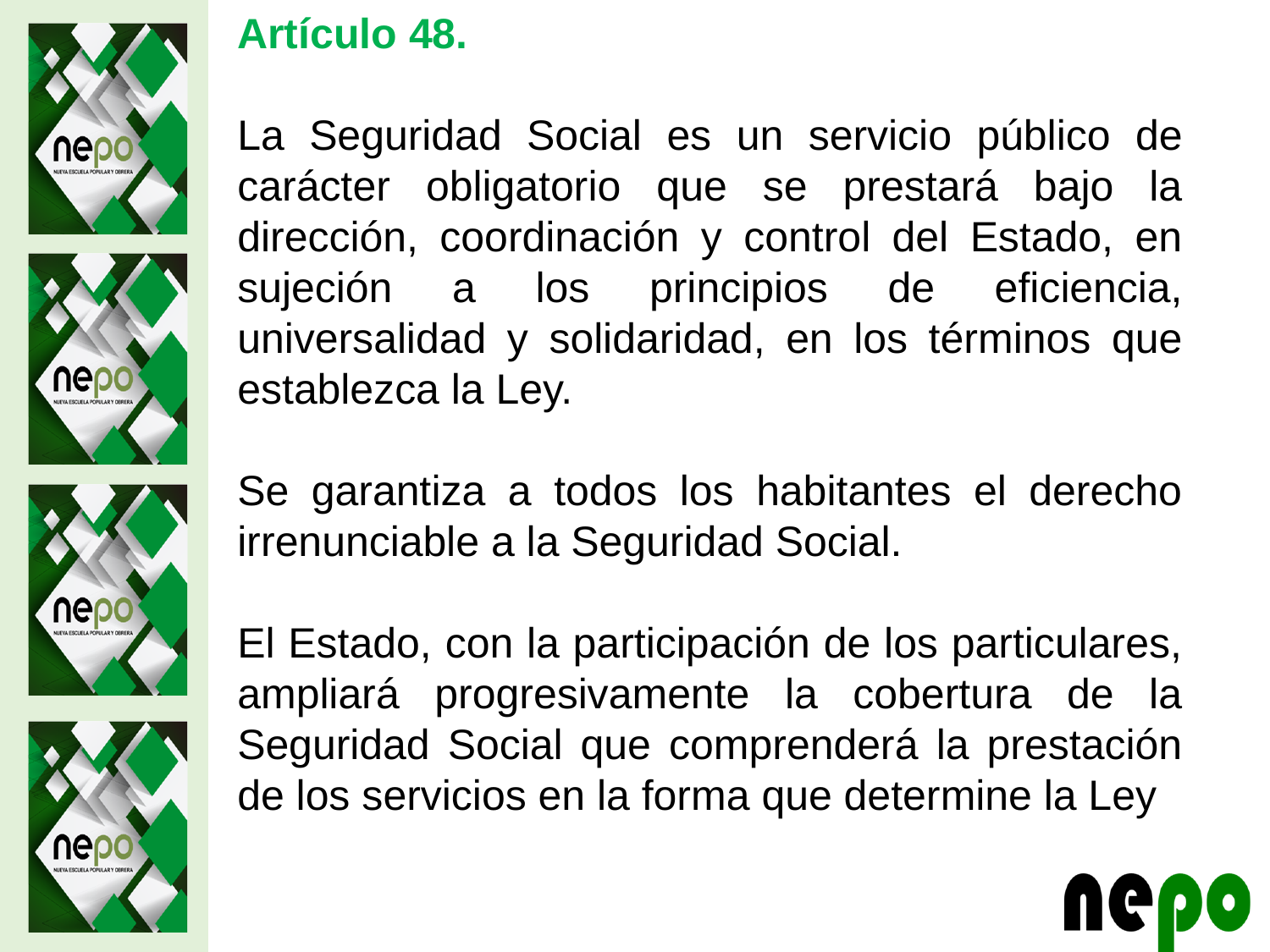

Artículo 48.

La Seguridad Social es un servicio público de carácter obligatorio que se prestará bajo la dirección, coordinación y control del Estado, en sujeción a los principios de eficiencia, universalidad y solidaridad, en los términos que establezca la Ley.

Se garantiza a todos los habitantes el derecho irrenunciable a la Seguridad Social.

El Estado, con la participación de los particulares, ampliará progresivamente la cobertura de la Seguridad Social que comprenderá la prestación de los servicios en la forma que determine la Ley